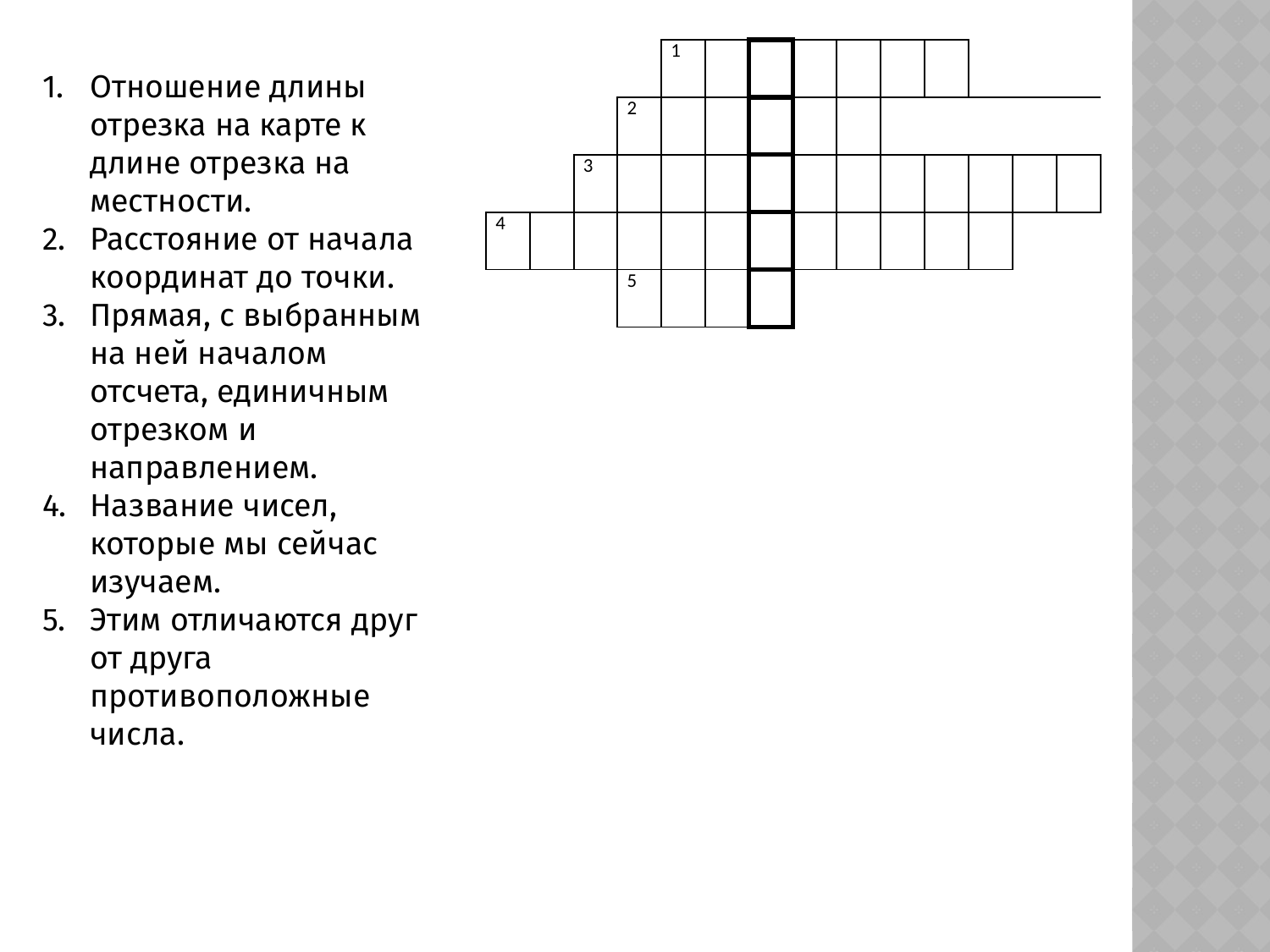

|  |  |  |  | 1 |  |  |  |  |  |  |  |  |  |
| --- | --- | --- | --- | --- | --- | --- | --- | --- | --- | --- | --- | --- | --- |
|  |  |  | 2 |  |  |  |  |  |  |  |  |  |  |
|  |  | 3 |  |  |  |  |  |  |  |  |  |  |  |
| 4 |  |  |  |  |  |  |  |  |  |  |  |  |  |
|  |  |  | 5 |  |  |  |  |  |  |  |  |  |  |
Отношение длины отрезка на карте к длине отрезка на местности.
Расстояние от начала координат до точки.
Прямая, с выбранным на ней началом отсчета, единичным отрезком и направлением.
Название чисел, которые мы сейчас изучаем.
Этим отличаются друг от друга противоположные числа.